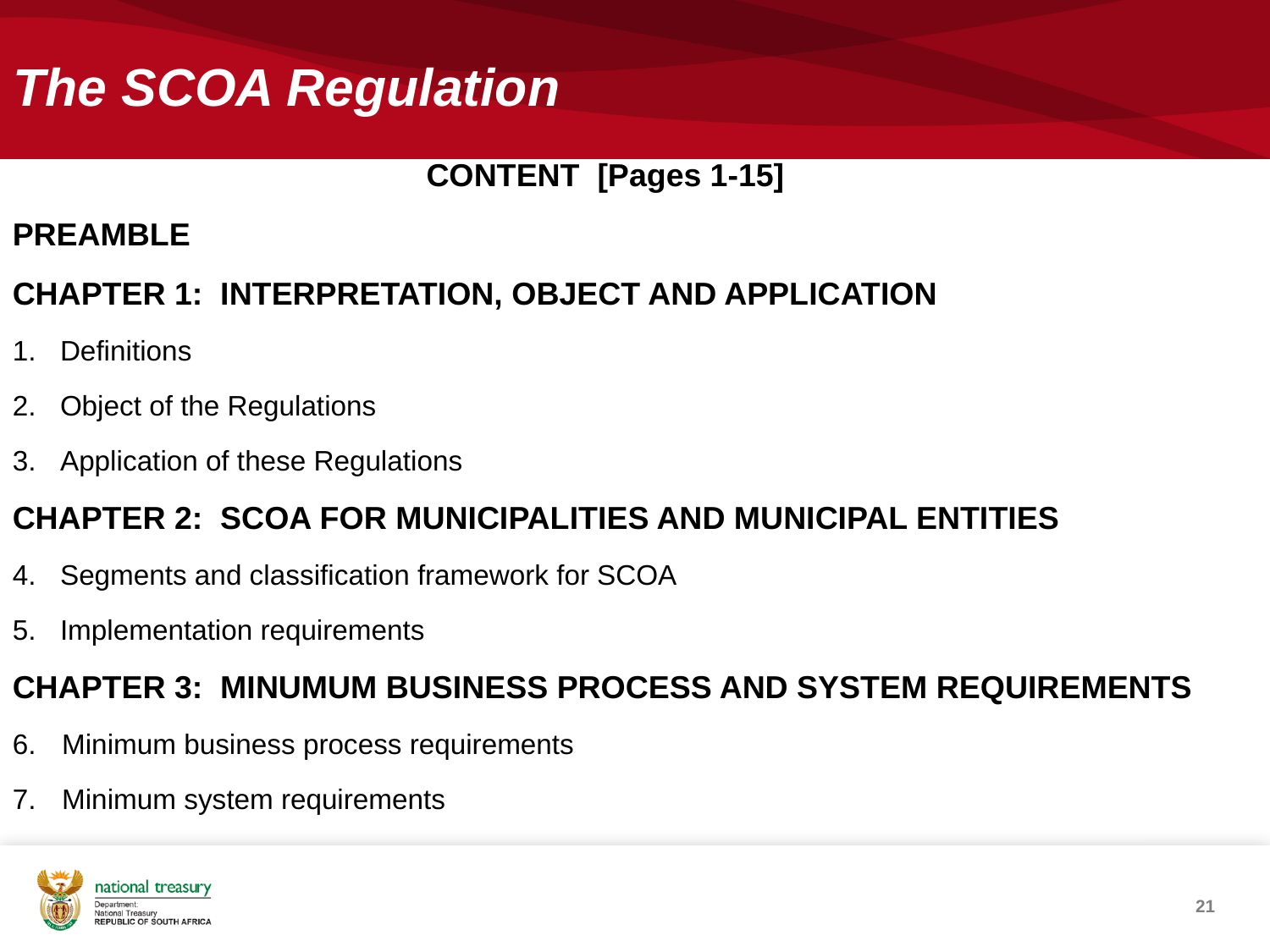

# The SCOA Regulation

CONTENT  [Pages 1-15]
PREAMBLE
CHAPTER 1:  INTERPRETATION, OBJECT AND APPLICATION
Definitions
Object of the Regulations
Application of these Regulations
CHAPTER 2:  SCOA FOR MUNICIPALITIES AND MUNICIPAL ENTITIES
Segments and classification framework for SCOA
Implementation requirements
CHAPTER 3:  MINUMUM BUSINESS PROCESS AND SYSTEM REQUIREMENTS
Minimum business process requirements
Minimum system requirements

21